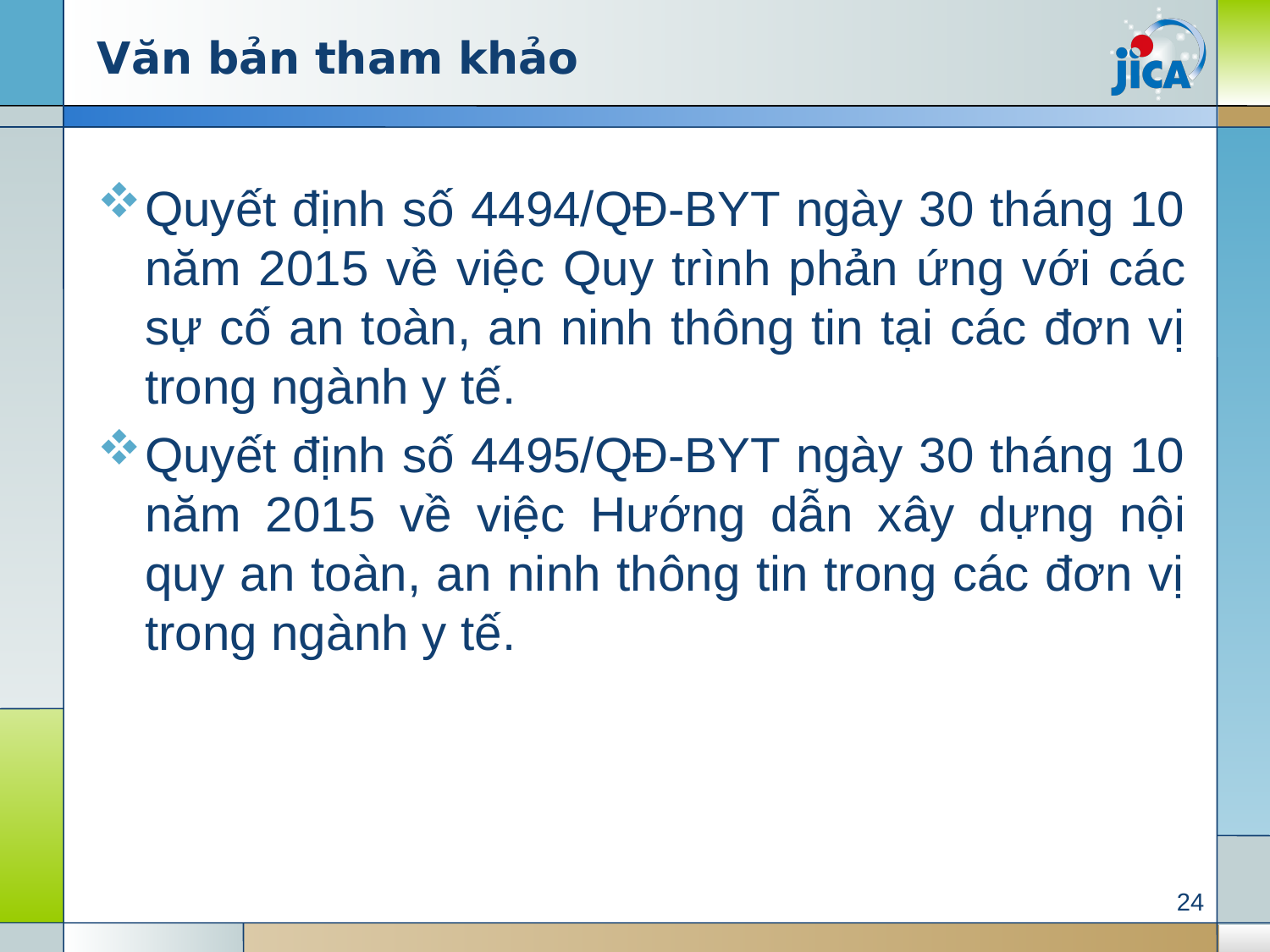

# Văn bản tham khảo
Quyết định số 4494/QĐ-BYT ngày 30 tháng 10 năm 2015 về việc Quy trình phản ứng với các sự cố an toàn, an ninh thông tin tại các đơn vị trong ngành y tế.
Quyết định số 4495/QĐ-BYT ngày 30 tháng 10 năm 2015 về việc Hướng dẫn xây dựng nội quy an toàn, an ninh thông tin trong các đơn vị trong ngành y tế.
24